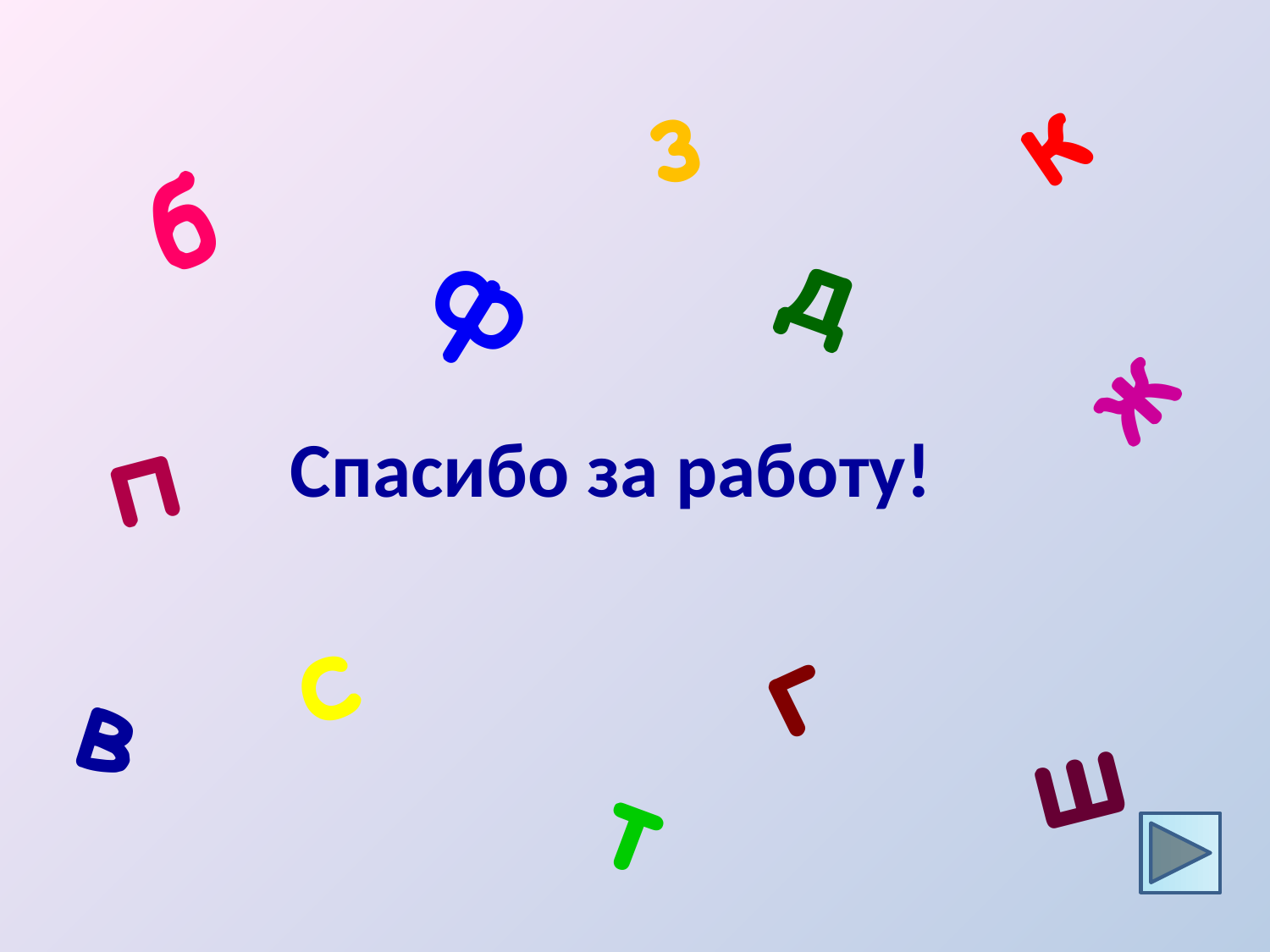

к
з
б
д
ф
ж
Спасибо за работу!
п
с
г
в
ш
т